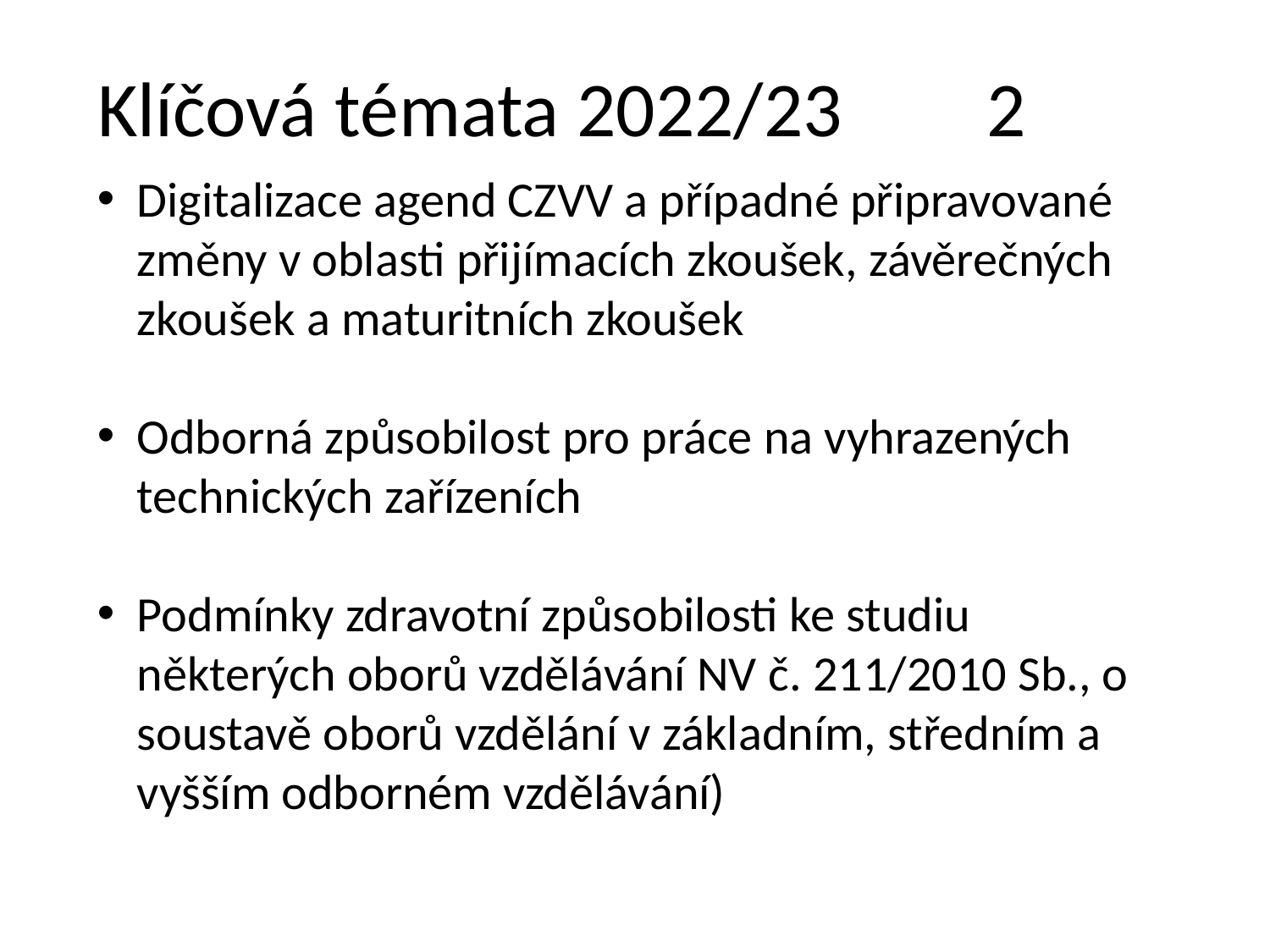

# Klíčová témata 2022/23		2
Digitalizace agend CZVV a případné připravované změny v oblasti přijímacích zkoušek, závěrečných zkoušek a maturitních zkoušek
Odborná způsobilost pro práce na vyhrazených technických zařízeních
Podmínky zdravotní způsobilosti ke studiu některých oborů vzdělávání NV č. 211/2010 Sb., o soustavě oborů vzdělání v základním, středním a vyšším odborném vzdělávání)